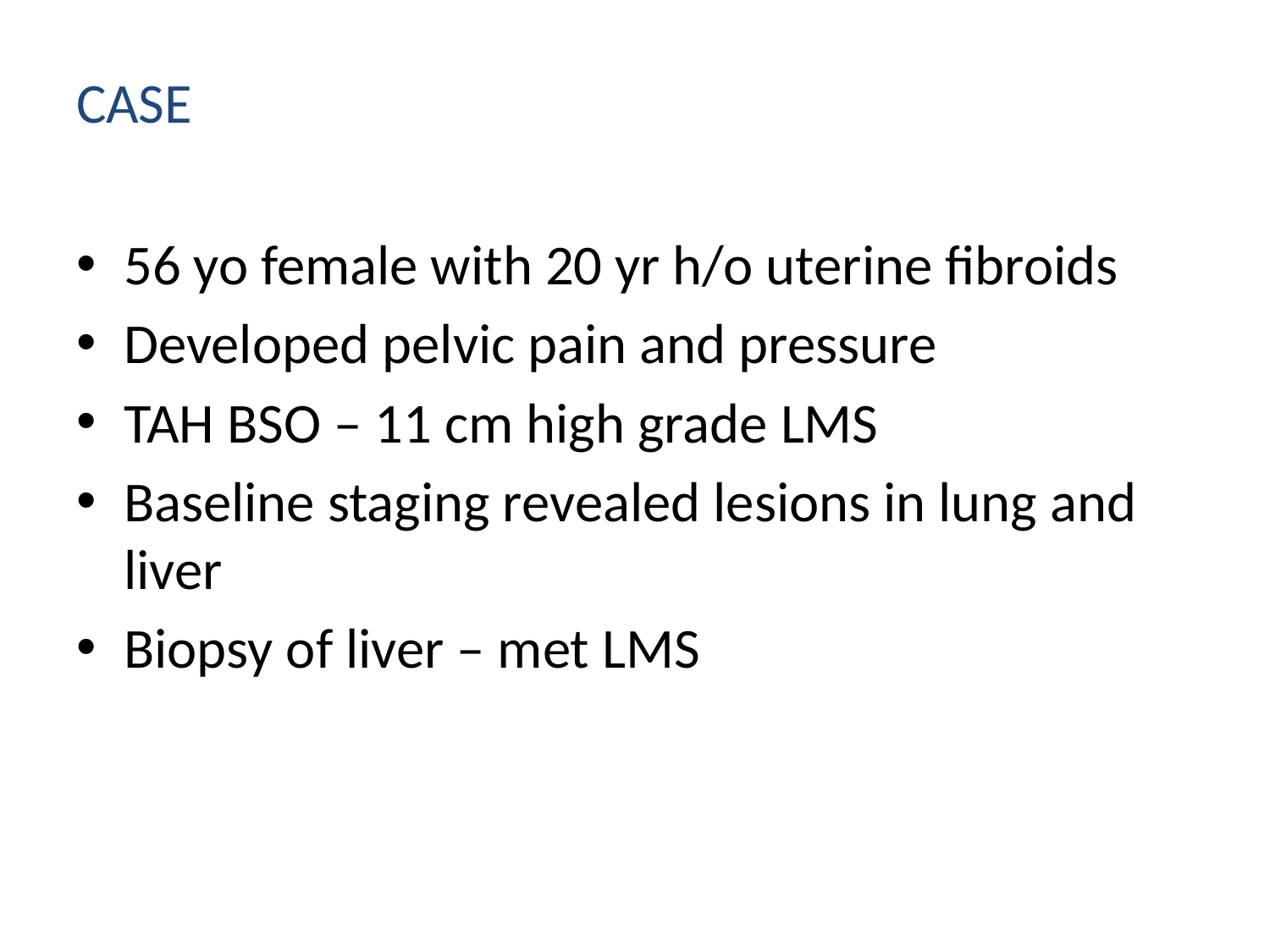

# CASE
56 yo female with 20 yr h/o uterine fibroids
Developed pelvic pain and pressure
TAH BSO – 11 cm high grade LMS
Baseline staging revealed lesions in lung and liver
Biopsy of liver – met LMS